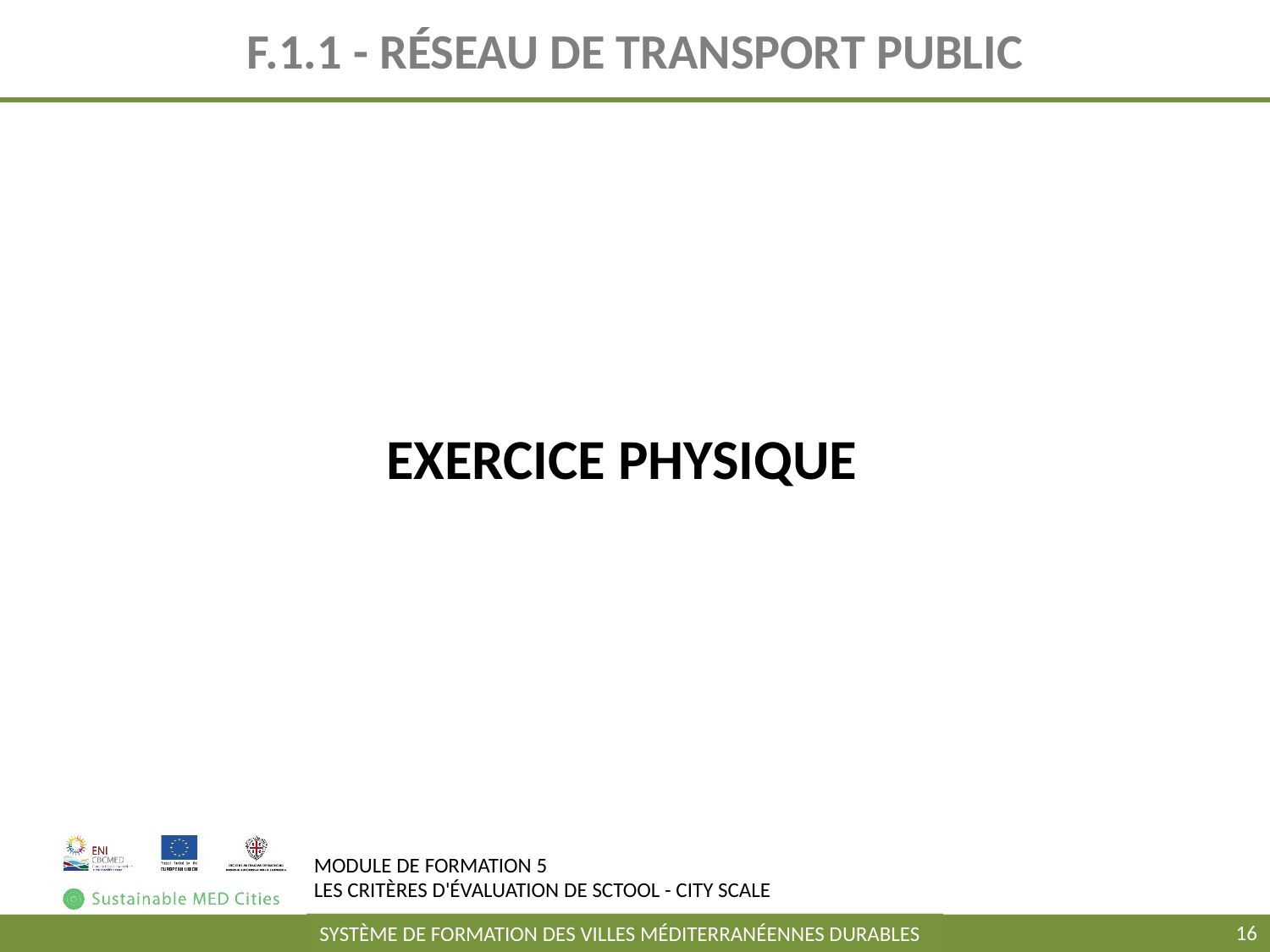

# F.1.1 - RÉSEAU DE TRANSPORT PUBLIC

EXERCICE PHYSIQUE
16
SYSTÈME DE FORMATION DES VILLES MÉDITERRANÉENNES DURABLES